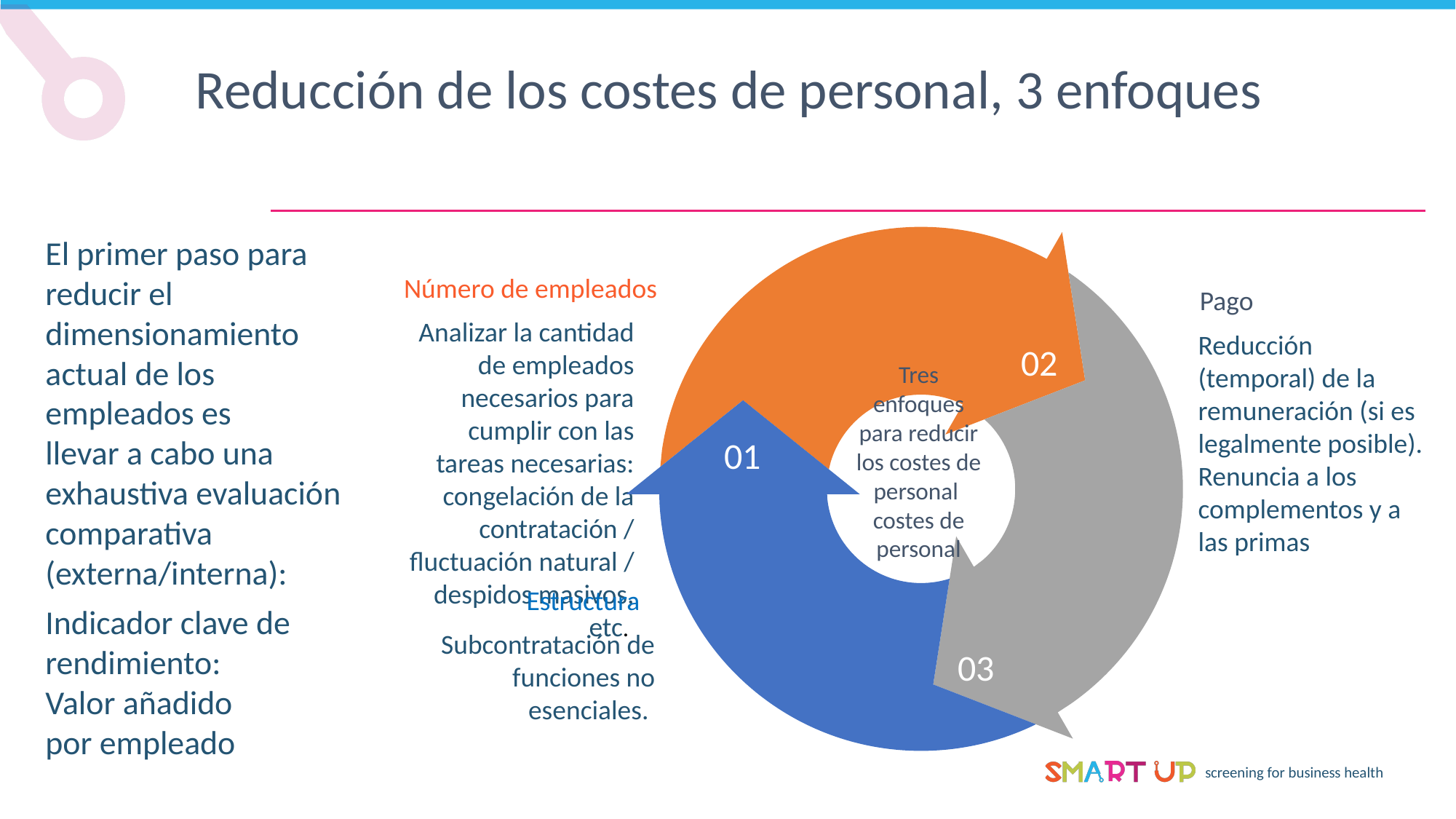

Reducción de los costes de personal, 3 enfoques
El primer paso para reducir el dimensionamiento actual de los empleados es
llevar a cabo una exhaustiva evaluación comparativa (externa/interna):
Indicador clave de rendimiento:
Valor añadido
por empleado

02

Tres enfoques para reducir los costes de personal
costes de personal
01
03
Número de empleados
Pago
Analizar la cantidad de empleados necesarios para cumplir con las tareas necesarias: congelación de la contratación / fluctuación natural / despidos masivos, etc.
Reducción (temporal) de la remuneración (si es legalmente posible). Renuncia a los complementos y a las primas
Estructura
Subcontratación de funciones no esenciales.